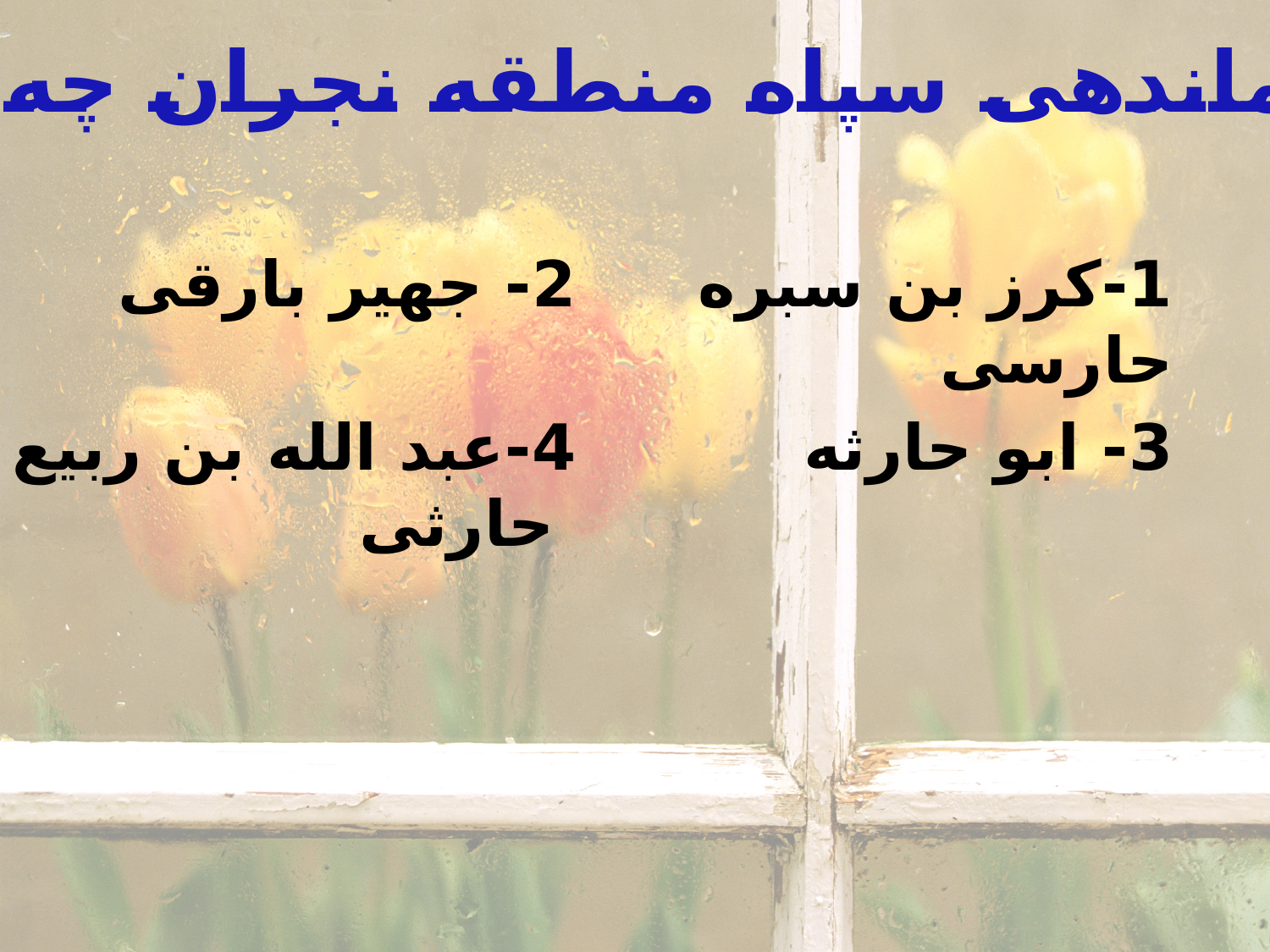

4-نام فرماندهی سپاه منطقه نجران چه بود؟
1-کرز بن سبره حارسی
2- جهیر بارقی
4-عبد الله بن ربیع  حارثی
3- ابو حارثه